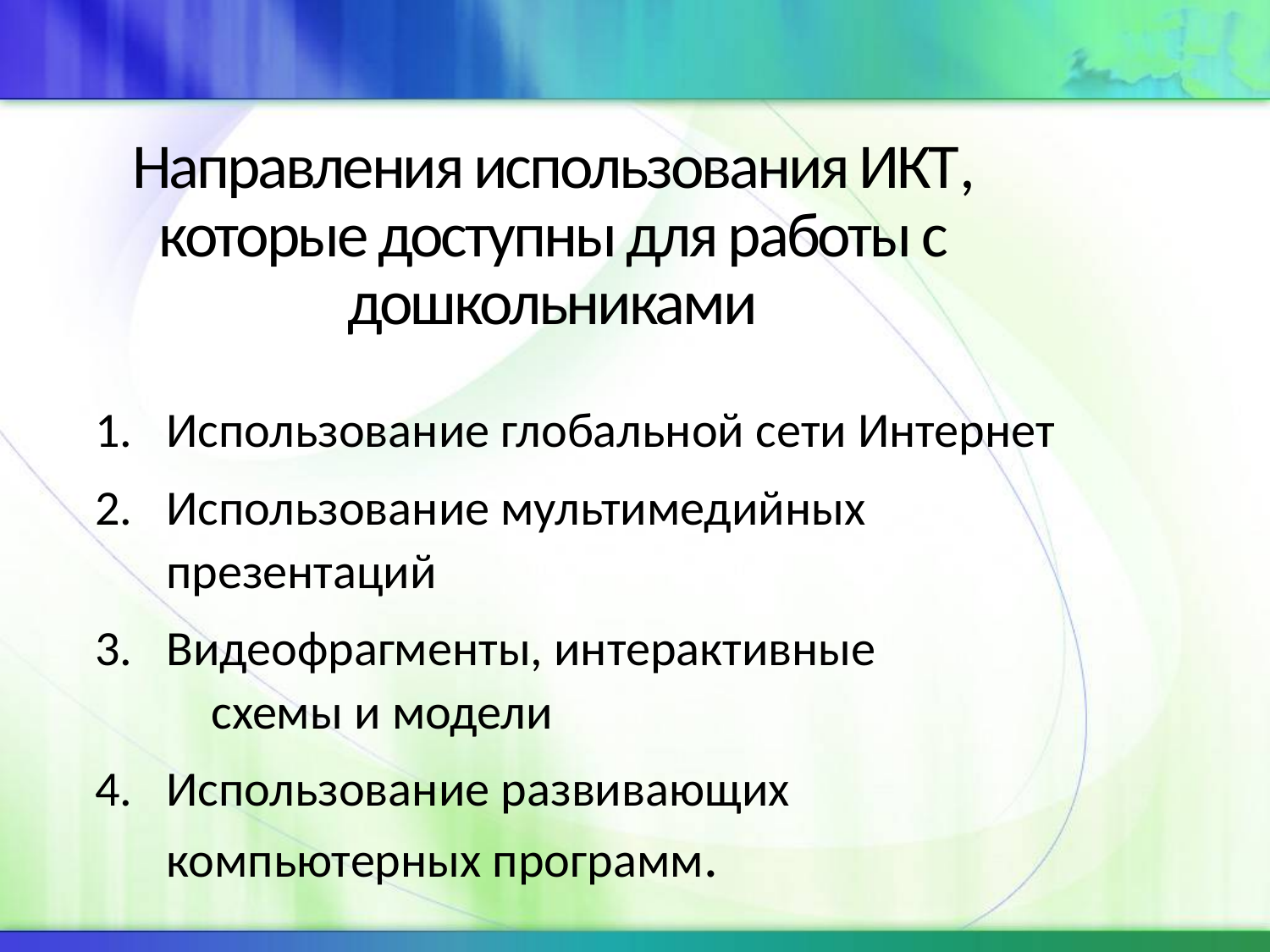

# Направления использования ИКТ, которые доступны для работы с дошкольниками
Использование глобальной сети Интернет
Использование мультимедийных презентаций
Видеофрагменты, интерактивные                      схемы и модели
Использование развивающих компьютерных программ.